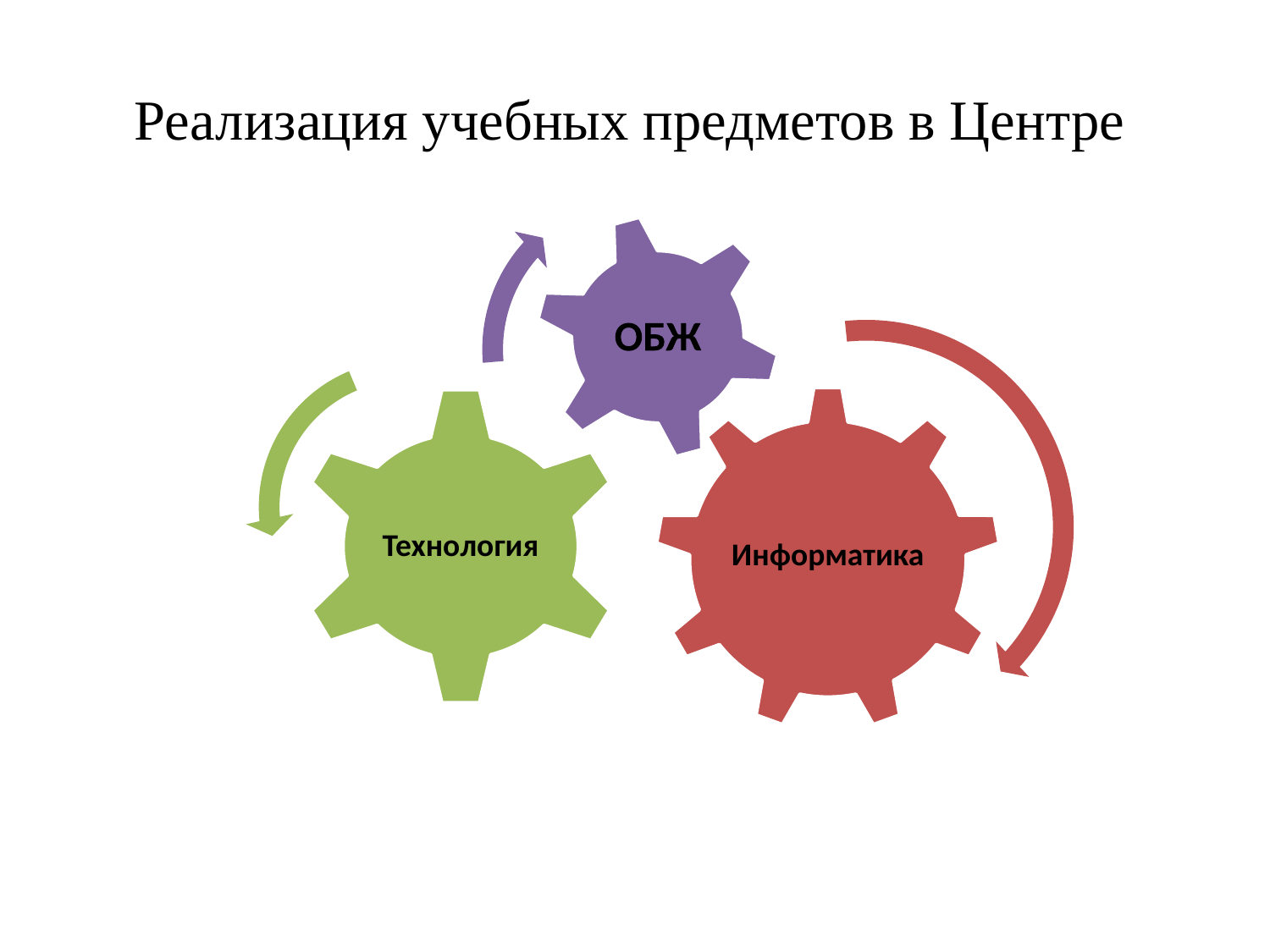

# Реализация учебных предметов в Центре
Информатика
Технология
ОБЖ